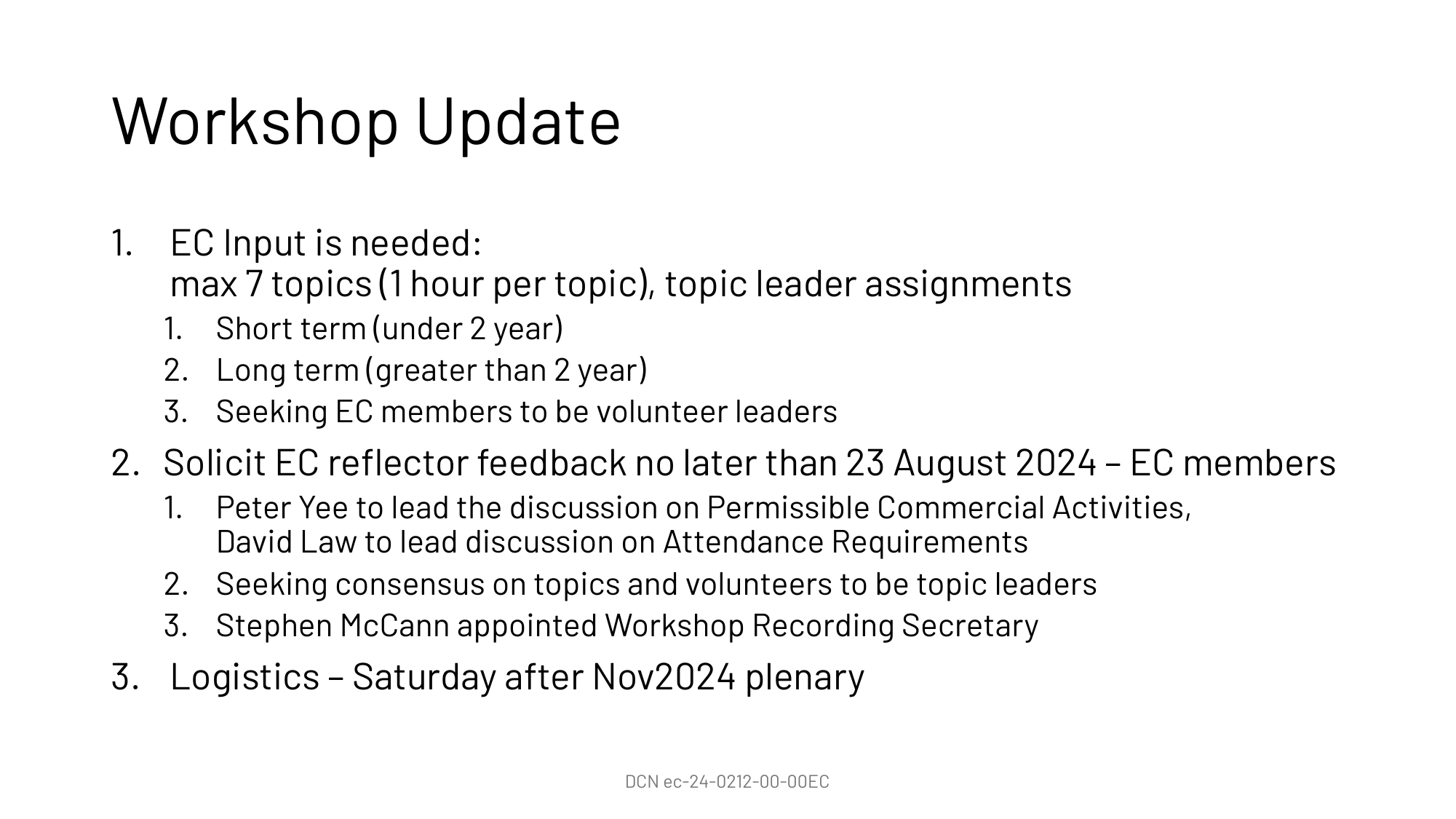

# Workshop Update
EC Input is needed:
max 7 topics (1 hour per topic), topic leader assignments
Short term (under 2 year)
Long term (greater than 2 year)
Seeking EC members to be volunteer leaders
Solicit EC reflector feedback no later than 23 August 2024 – EC members
Peter Yee to lead the discussion on Permissible Commercial Activities,
David Law to lead discussion on Attendance Requirements
Seeking consensus on topics and volunteers to be topic leaders
Stephen McCann appointed Workshop Recording Secretary
Logistics – Saturday after Nov2024 plenary
DCN ec-24-0212-00-00EC